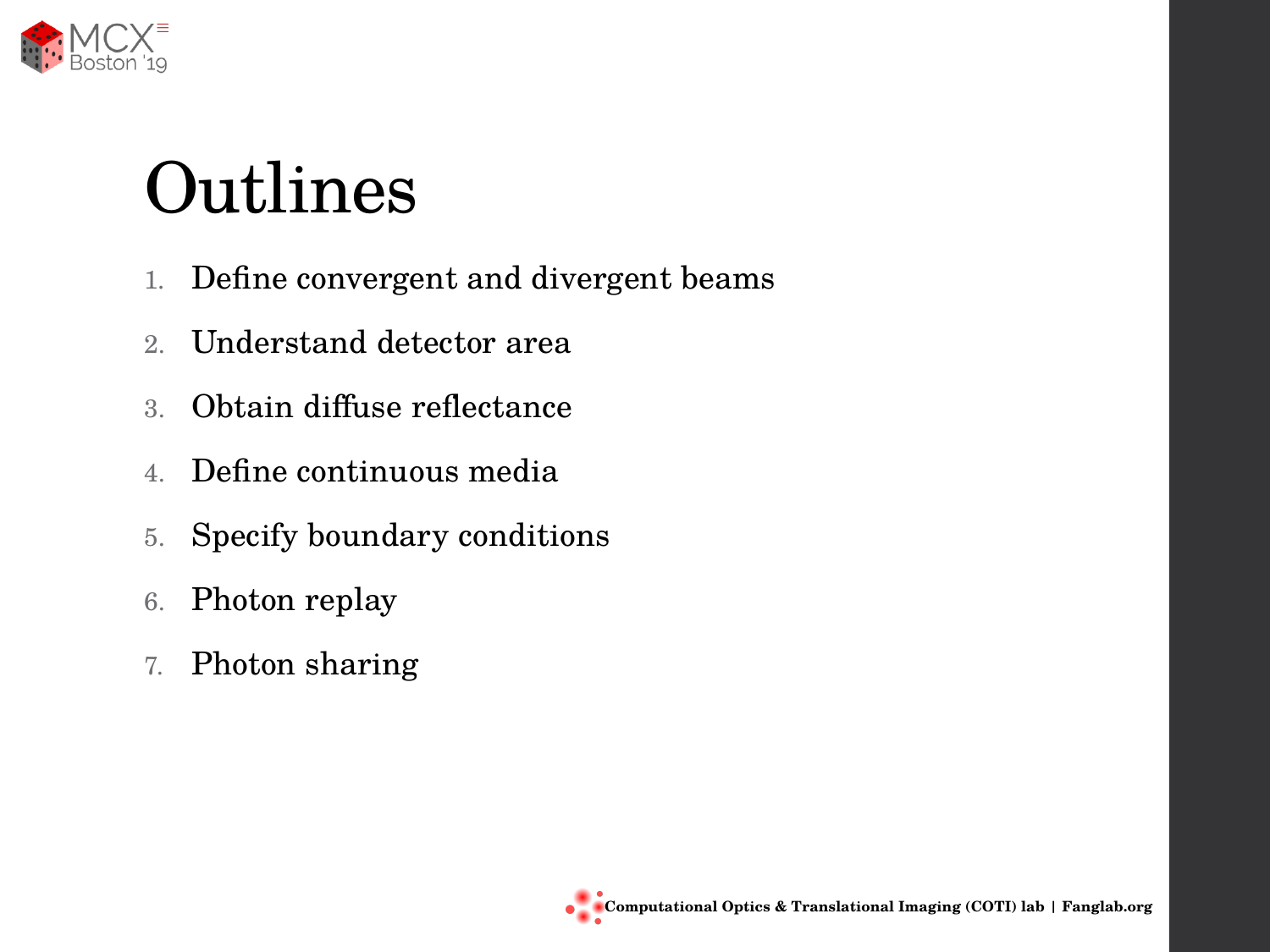

# Outlines
Define convergent and divergent beams
Understand detector area
Obtain diffuse reflectance
Define continuous media
Specify boundary conditions
Photon replay
Photon sharing